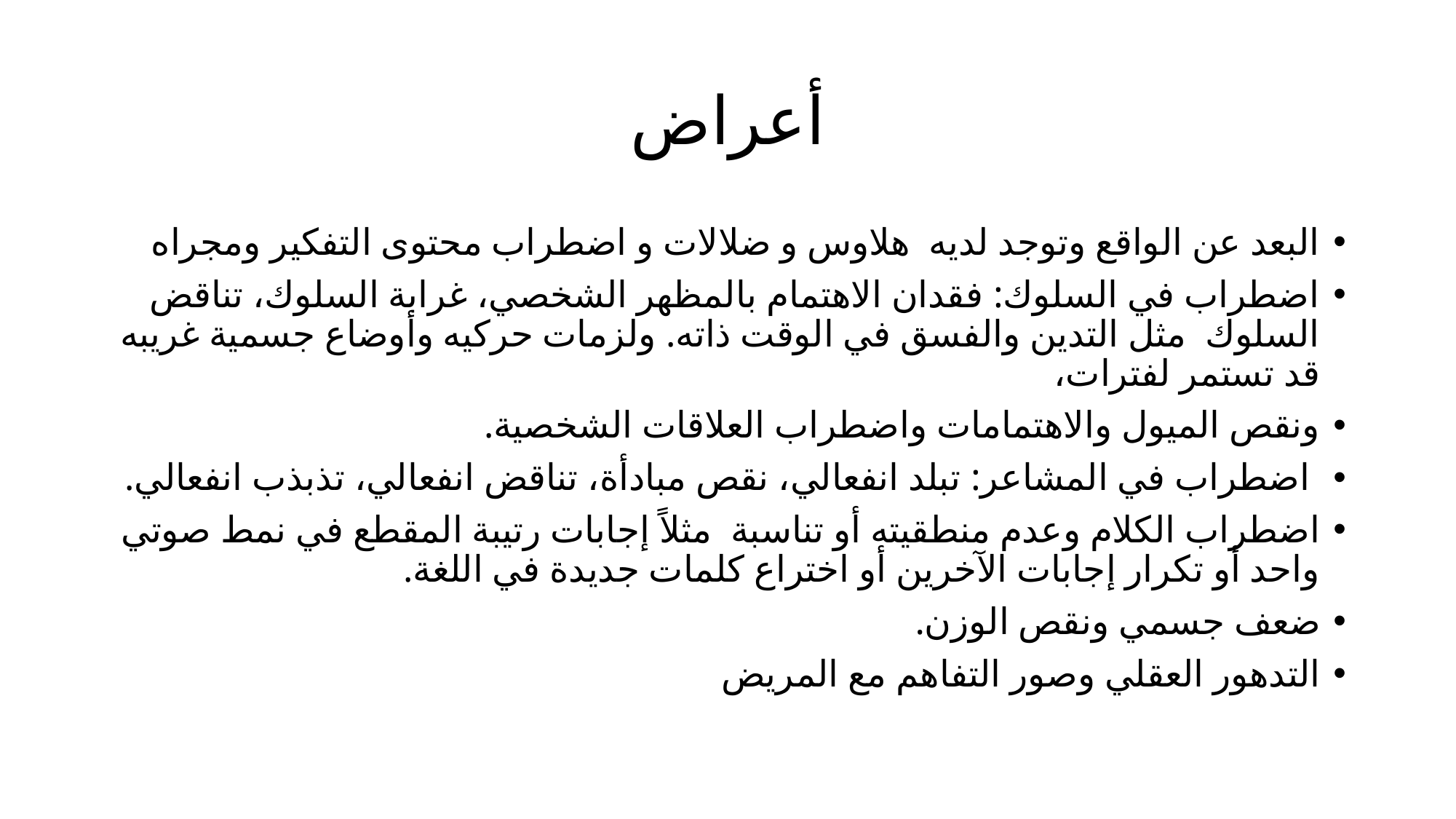

# أعراض
البعد عن الواقع وتوجد لديه  هلاوس و ضلالات و اضطراب محتوى التفكير ومجراه
اضطراب في السلوك: فقدان الاهتمام بالمظهر الشخصي، غرابة السلوك، تناقض السلوك  مثل التدين والفسق في الوقت ذاته. ولزمات حركيه وأوضاع جسمية غريبه قد تستمر لفترات،
ونقص الميول والاهتمامات واضطراب العلاقات الشخصية.
 اضطراب في المشاعر: تبلد انفعالي، نقص مبادأة، تناقض انفعالي، تذبذب انفعالي.
اضطراب الكلام وعدم منطقيته أو تناسبة  مثلاً إجابات رتيبة المقطع في نمط صوتي واحد أو تكرار إجابات الآخرين أو اختراع كلمات جديدة في اللغة.
ضعف جسمي ونقص الوزن.
التدهور العقلي وصور التفاهم مع المريض